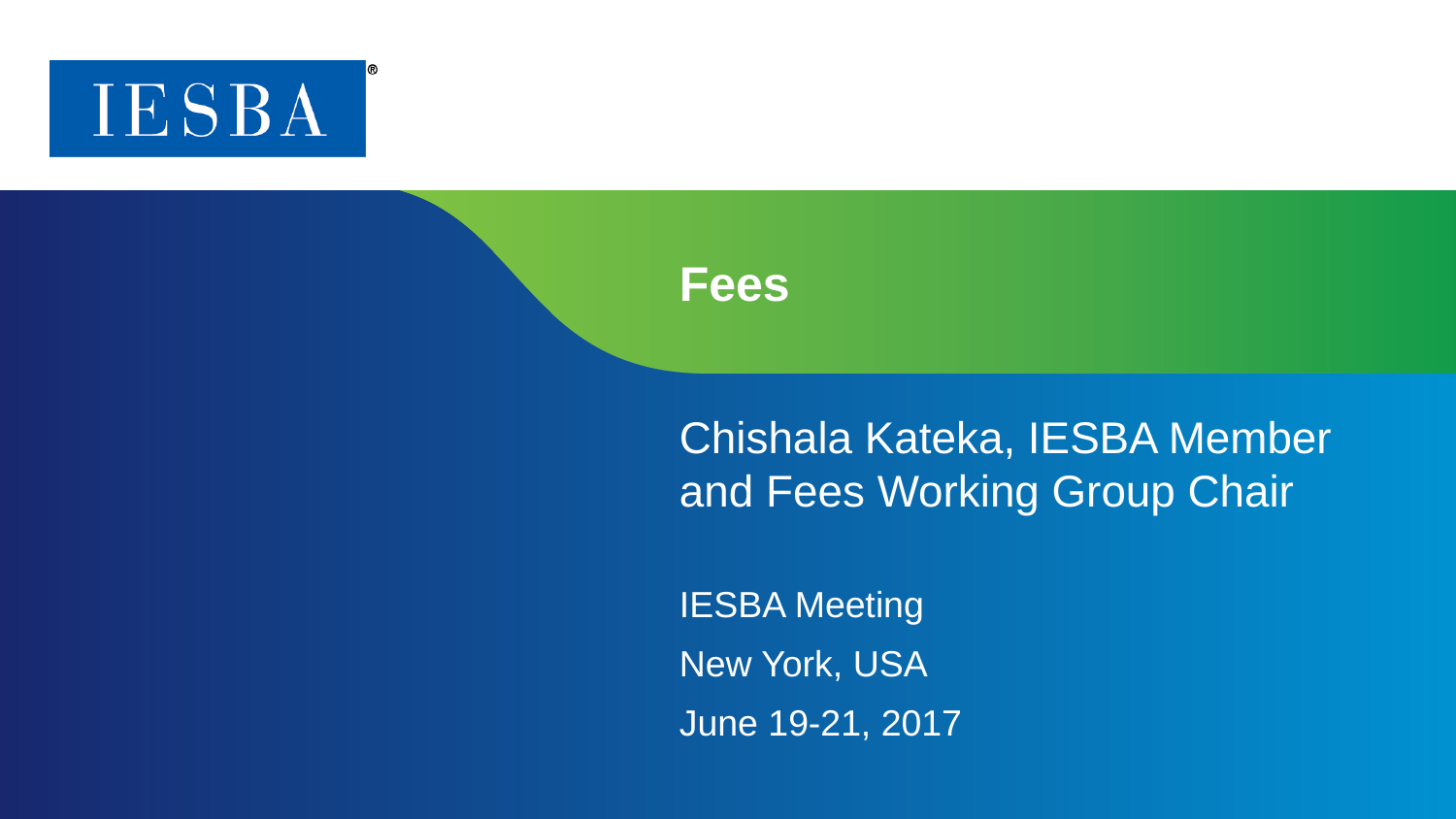

# Fees
Chishala Kateka, IESBA Member and Fees Working Group Chair

IESBA Meeting
New York, USA
June 19-21, 2017